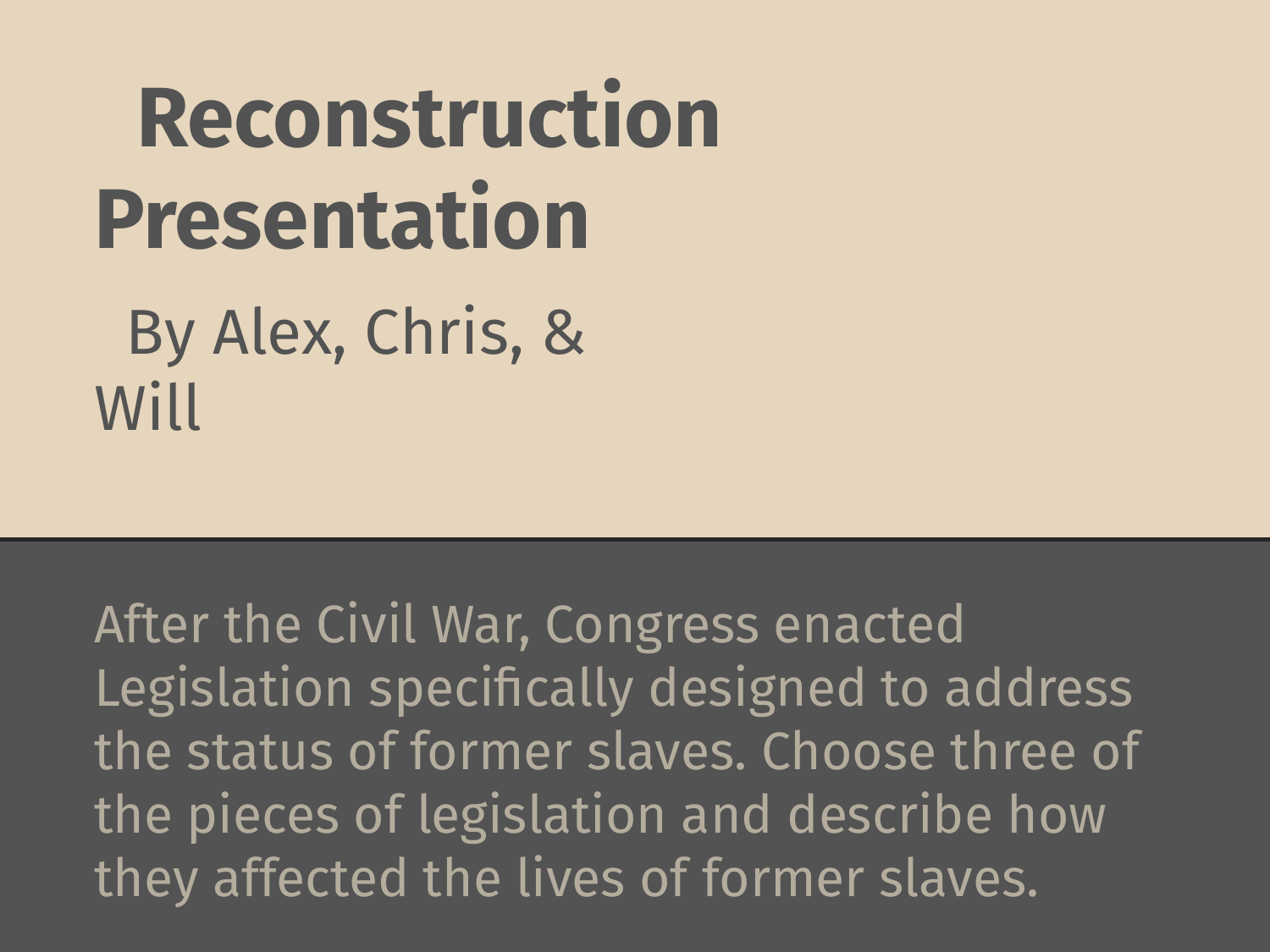

# Reconstruction Presentation
By Alex, Chris, & Will

After the Civil War, Congress enacted Legislation specifically designed to address the status of former slaves. Choose three of the pieces of legislation and describe how they affected the lives of former slaves.